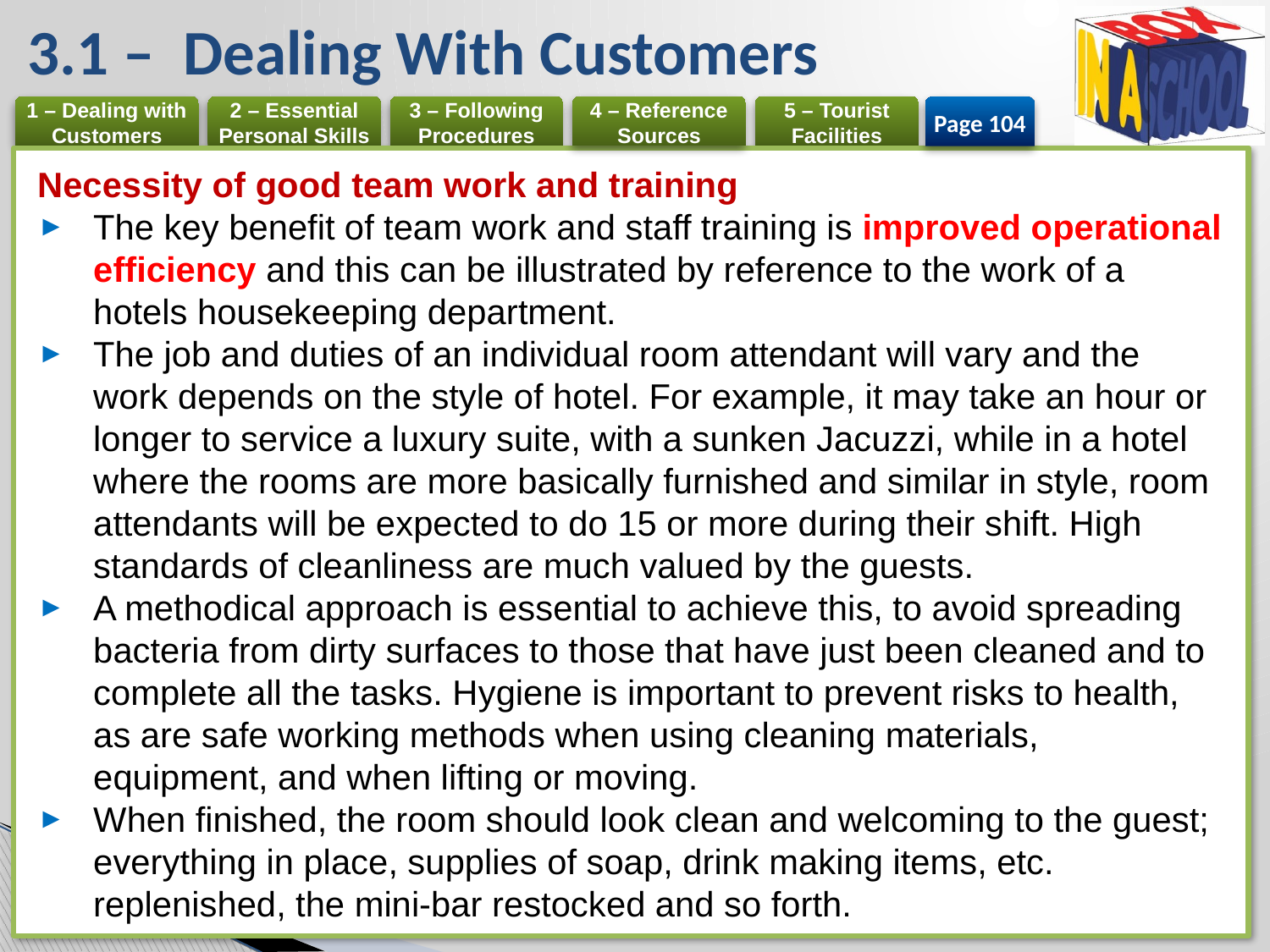

# 3.1 –  Dealing With Customers
Page 104
Necessity of good team work and training
The key benefit of team work and staff training is improved operational efficiency and this can be illustrated by reference to the work of a hotels housekeeping department.
The job and duties of an individual room attendant will vary and the work depends on the style of hotel. For example, it may take an hour or longer to service a luxury suite, with a sunken Jacuzzi, while in a hotel where the rooms are more basically furnished and similar in style, room attendants will be expected to do 15 or more during their shift. High standards of cleanliness are much valued by the guests.
A methodical approach is essential to achieve this, to avoid spreading bacteria from dirty surfaces to those that have just been cleaned and to complete all the tasks. Hygiene is important to prevent risks to health, as are safe working methods when using cleaning materials, equipment, and when lifting or moving.
When finished, the room should look clean and welcoming to the guest; everything in place, supplies of soap, drink making items, etc. replenished, the mini-bar restocked and so forth.